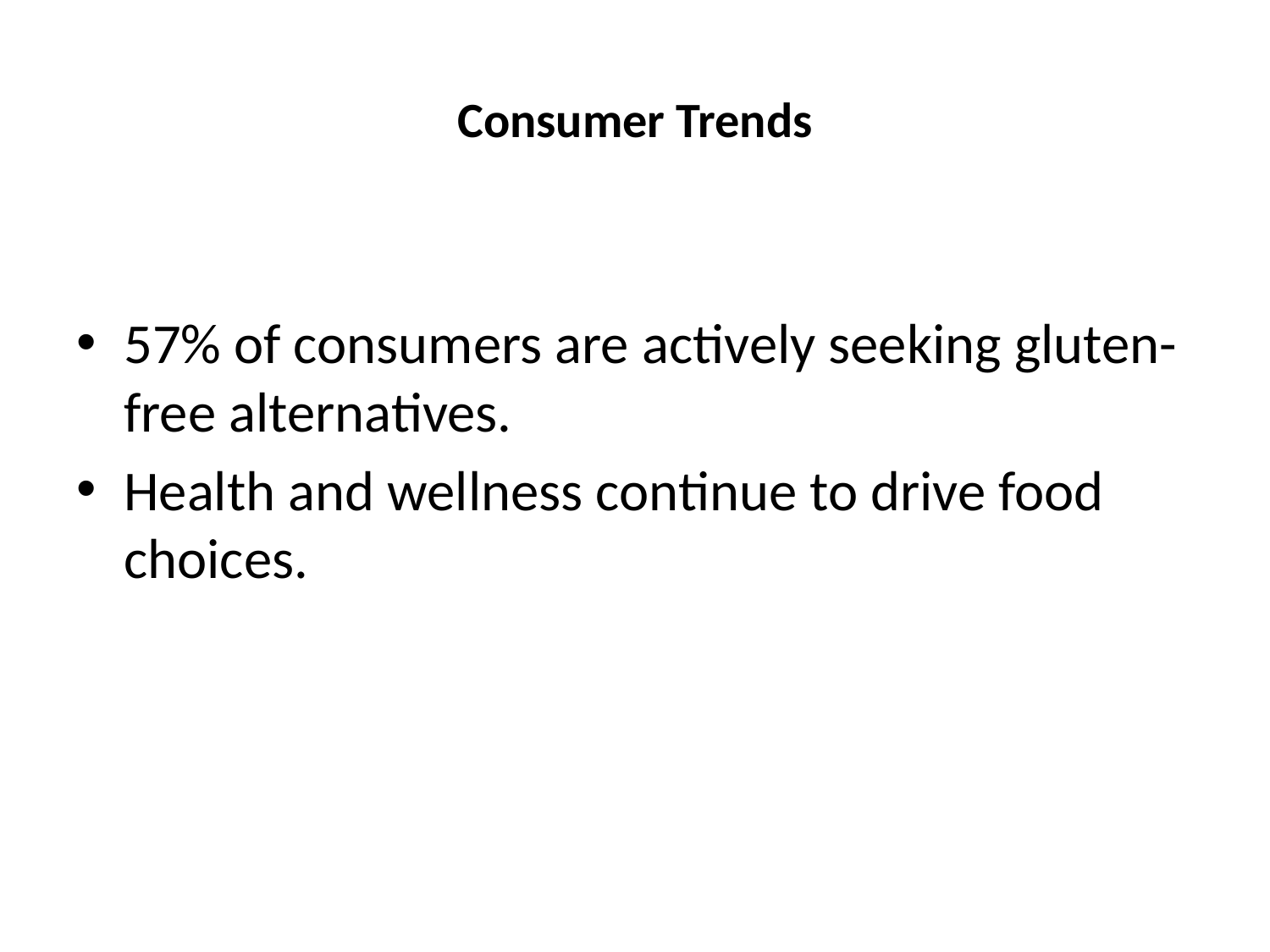

# Consumer Trends

57% of consumers are actively seeking gluten-free alternatives.
Health and wellness continue to drive food choices.